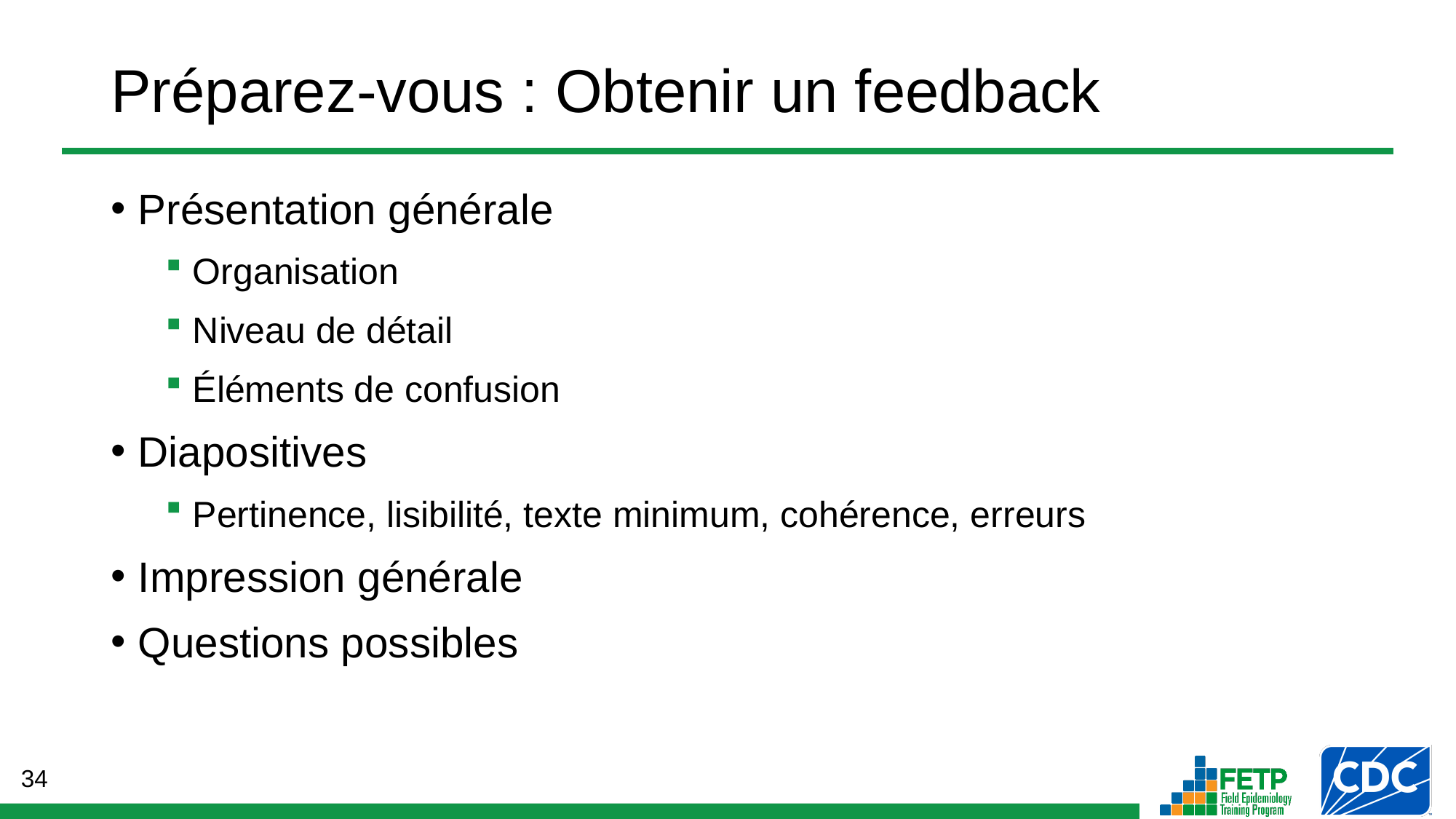

# Préparez-vous : Obtenir un feedback
Présentation générale
Organisation
Niveau de détail
Éléments de confusion
Diapositives
Pertinence, lisibilité, texte minimum, cohérence, erreurs
Impression générale
Questions possibles